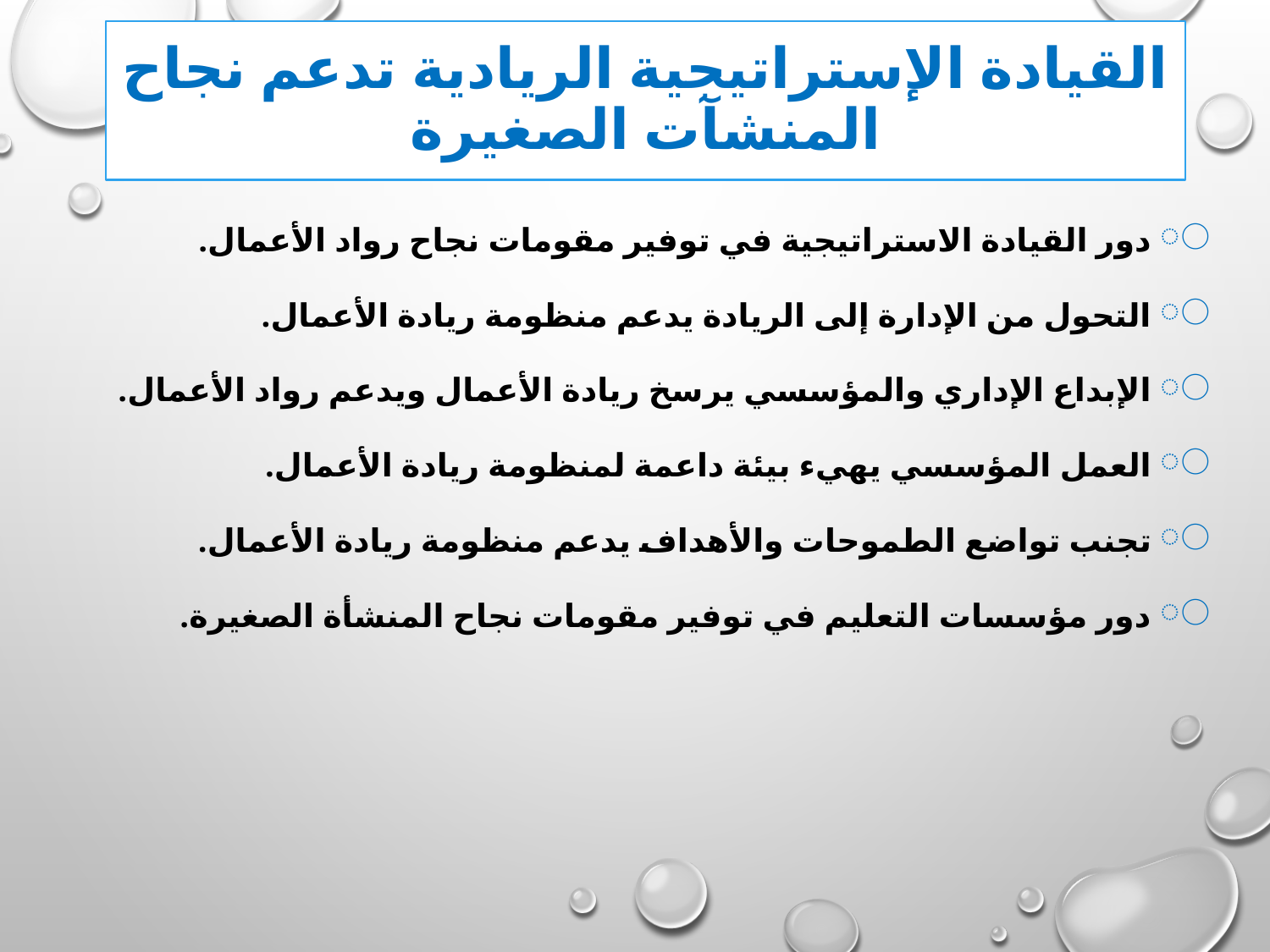

# القيادة الإستراتيجية الريادية تدعم نجاح المنشآت الصغيرة
 دور القيادة الاستراتيجية في توفير مقومات نجاح رواد الأعمال.
 التحول من الإدارة إلى الريادة يدعم منظومة ريادة الأعمال.
 الإبداع الإداري والمؤسسي يرسخ ريادة الأعمال ويدعم رواد الأعمال.
 العمل المؤسسي يهيء بيئة داعمة لمنظومة ريادة الأعمال.
 تجنب تواضع الطموحات والأهداف يدعم منظومة ريادة الأعمال.
 دور مؤسسات التعليم في توفير مقومات نجاح المنشأة الصغيرة.